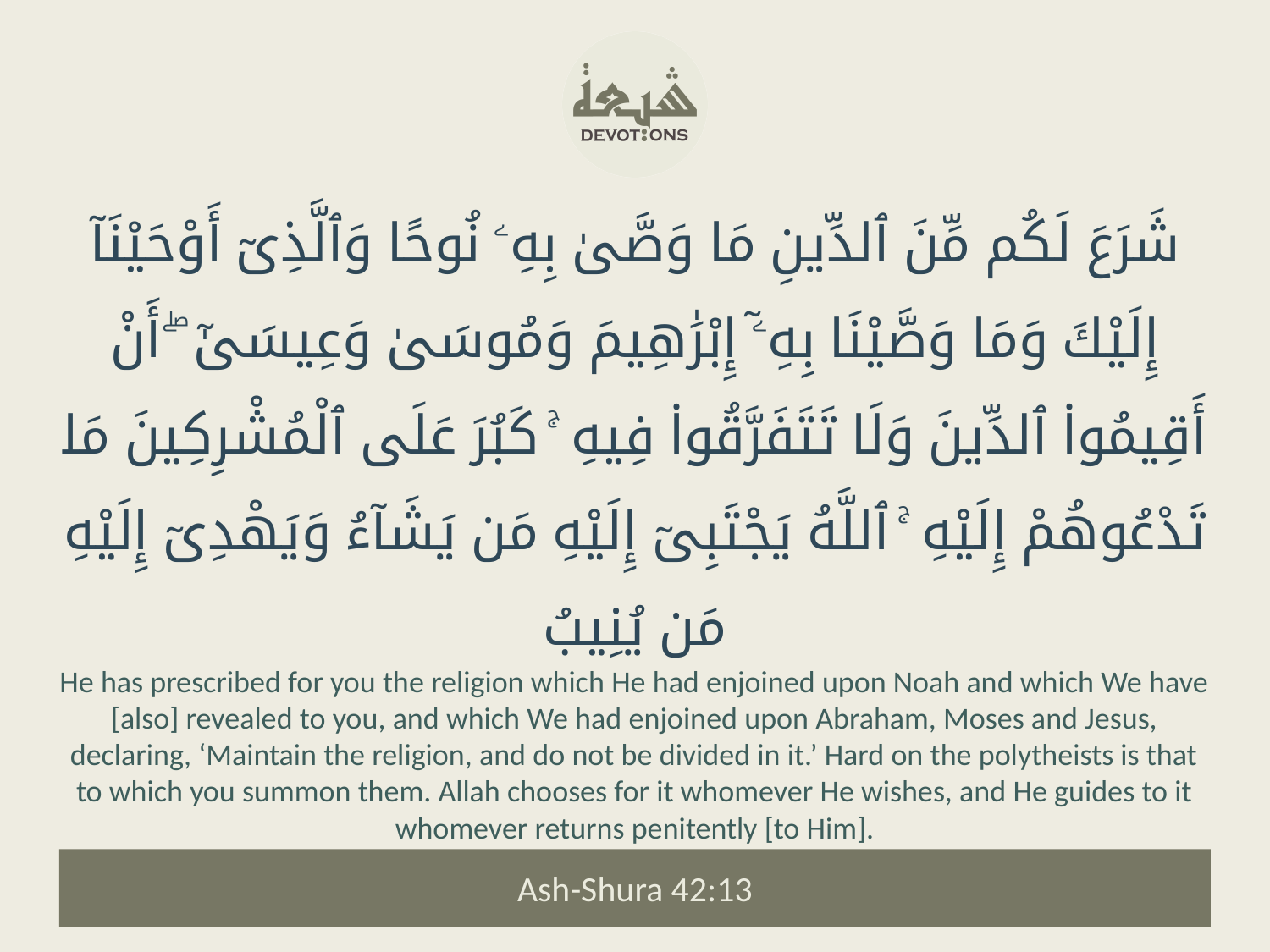

شَرَعَ لَكُم مِّنَ ٱلدِّينِ مَا وَصَّىٰ بِهِۦ نُوحًا وَٱلَّذِىٓ أَوْحَيْنَآ إِلَيْكَ وَمَا وَصَّيْنَا بِهِۦٓ إِبْرَٰهِيمَ وَمُوسَىٰ وَعِيسَىٰٓ ۖ أَنْ أَقِيمُوا۟ ٱلدِّينَ وَلَا تَتَفَرَّقُوا۟ فِيهِ ۚ كَبُرَ عَلَى ٱلْمُشْرِكِينَ مَا تَدْعُوهُمْ إِلَيْهِ ۚ ٱللَّهُ يَجْتَبِىٓ إِلَيْهِ مَن يَشَآءُ وَيَهْدِىٓ إِلَيْهِ مَن يُنِيبُ
He has prescribed for you the religion which He had enjoined upon Noah and which We have [also] revealed to you, and which We had enjoined upon Abraham, Moses and Jesus, declaring, ‘Maintain the religion, and do not be divided in it.’ Hard on the polytheists is that to which you summon them. Allah chooses for it whomever He wishes, and He guides to it whomever returns penitently [to Him].
Ash-Shura 42:13